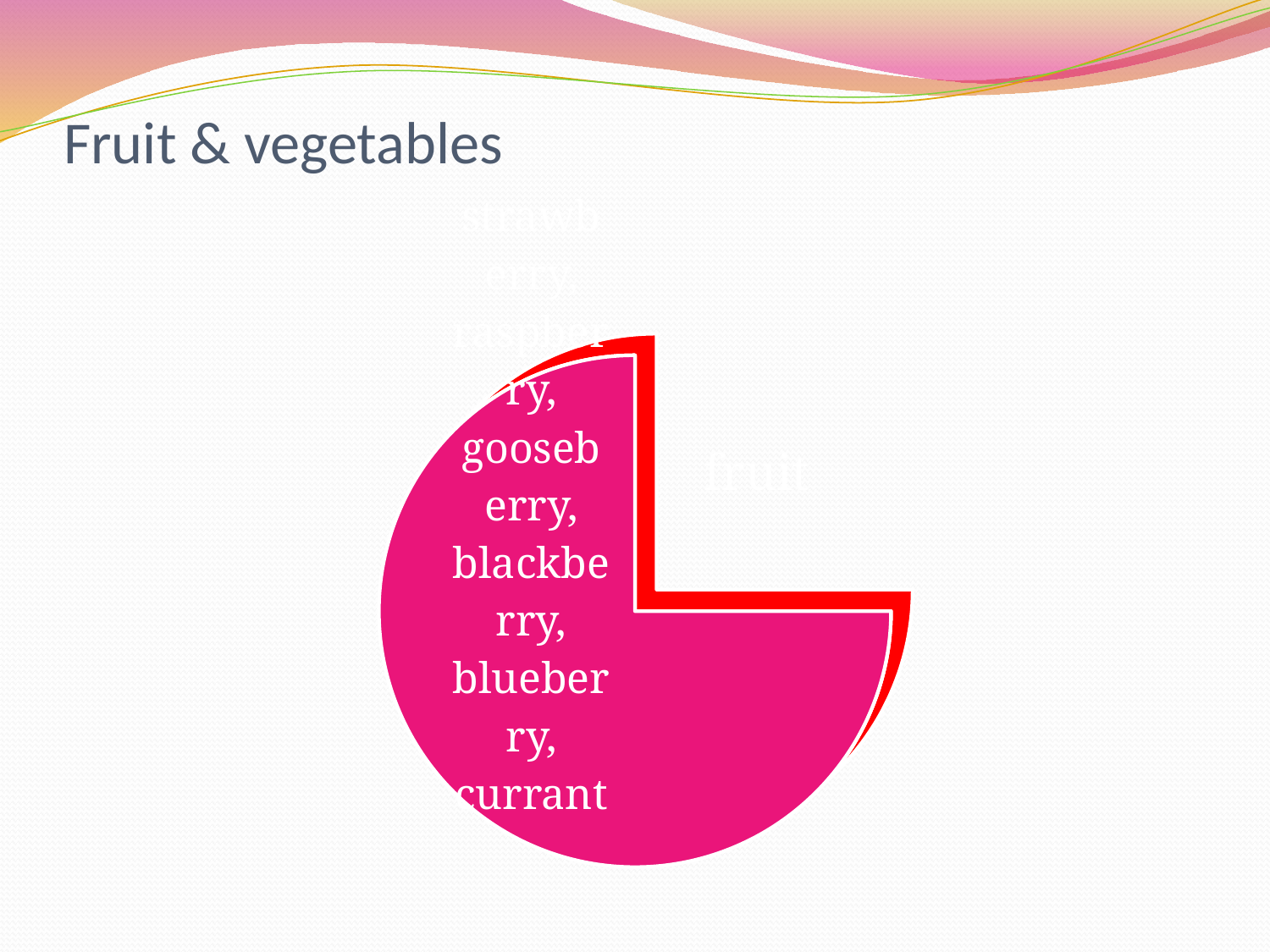

# Fruit & vegetables
fruit
vegetables
strawberry, raspberry, gooseberry, blackberry, blueberry, currant